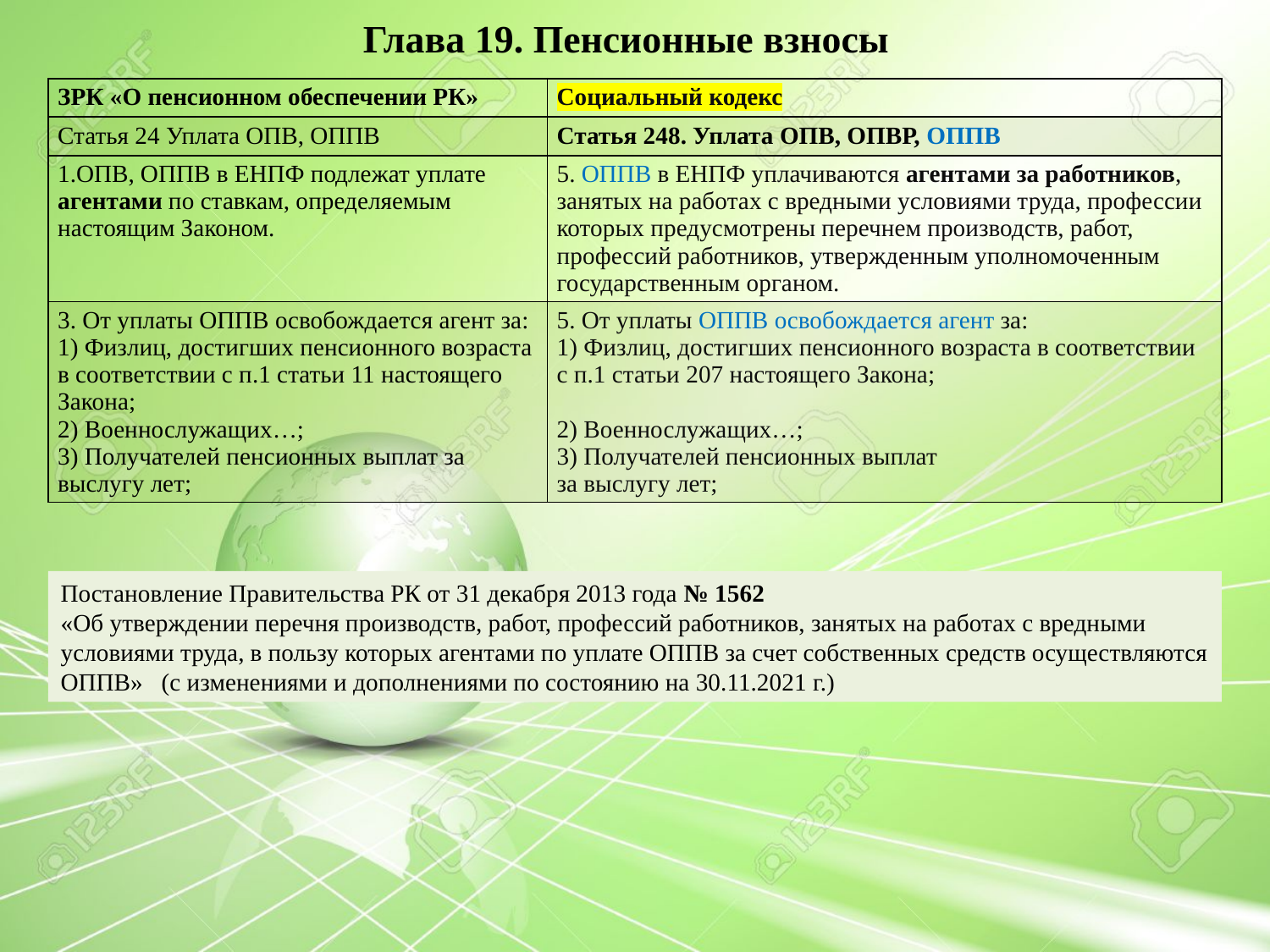

Глава 19. Пенсионные взносы
| ЗРК «О пенсионном обеспечении РК» | Социальный кодекс |
| --- | --- |
| Статья 24 Уплата ОПВ, ОППВ | Статья 248. Уплата ОПВ, ОПВР, ОППВ |
| 1.ОПВ, ОППВ в ЕНПФ подлежат уплате агентами по ставкам, определяемым настоящим Законом. | 5. ОППВ в ЕНПФ уплачиваются агентами за работников, занятых на работах с вредными условиями труда, профессии которых предусмотрены перечнем производств, работ, профессий работников, утвержденным уполномоченным государственным органом. |
| 3. От уплаты ОППВ освобождается агент за: 1) Физлиц, достигших пенсионного возраста в соответствии с п.1 статьи 11 настоящего Закона; 2) Военнослужащих…; 3) Получателей пенсионных выплат за выслугу лет; | 5. От уплаты ОППВ освобождается агент за: 1) Физлиц, достигших пенсионного возраста в соответствии с п.1 статьи 207 настоящего Закона; 2) Военнослужащих…; 3) Получателей пенсионных выплат за выслугу лет; |
Постановление Правительства РК от 31 декабря 2013 года № 1562
«Об утверждении перечня производств, работ, профессий работников, занятых на работах с вредными условиями труда, в пользу которых агентами по уплате ОППВ за счет собственных средств осуществляются ОППВ»   (с изменениями и дополнениями по состоянию на 30.11.2021 г.)